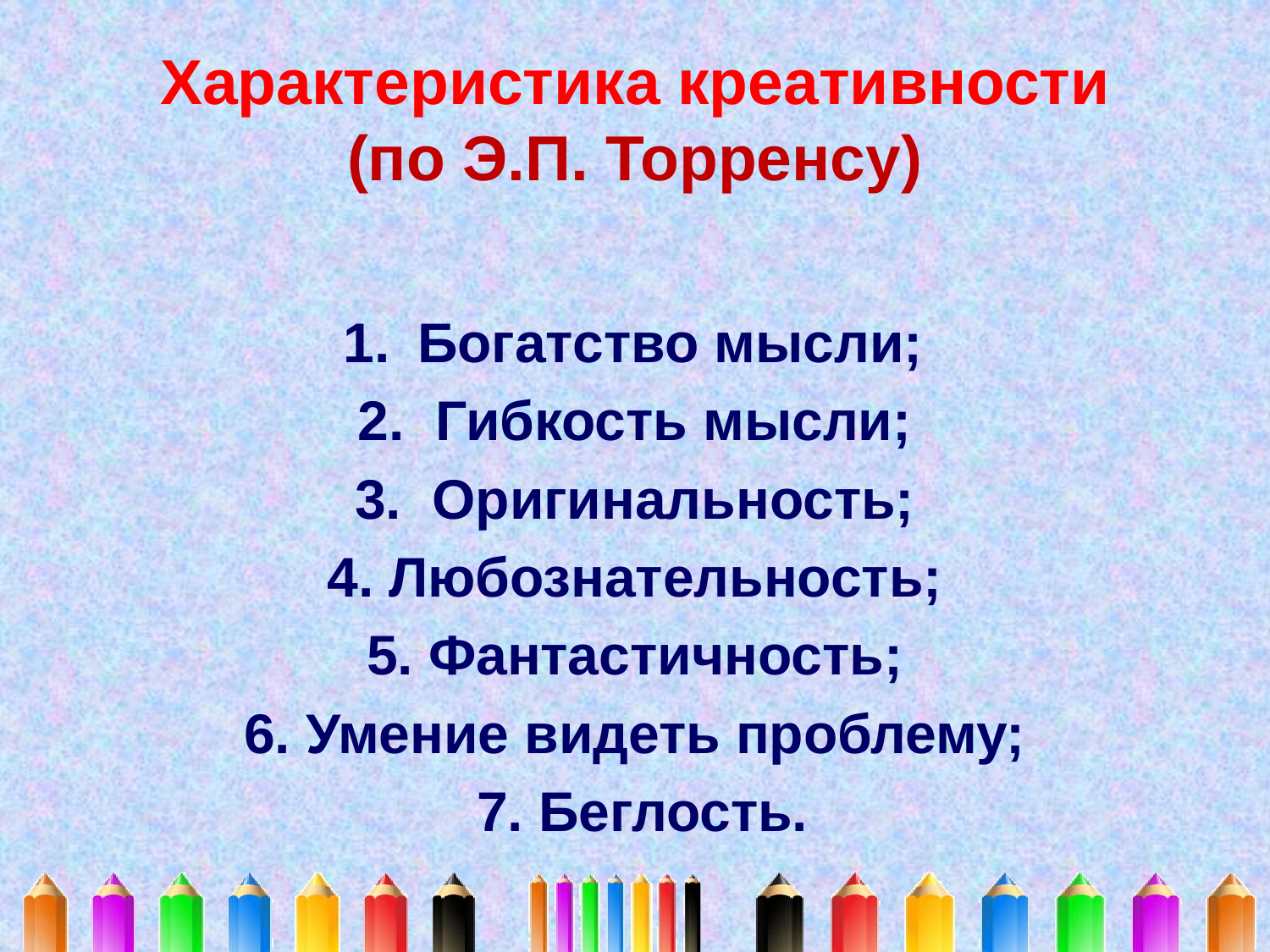

# Характеристика креативности (по Э.П. Торренсу)

Богатство мысли;
2.  Гибкость мысли;
3.  Оригинальность;
4. Любознательность;
5. Фантастичность;
6. Умение видеть проблему;
 7. Беглость.